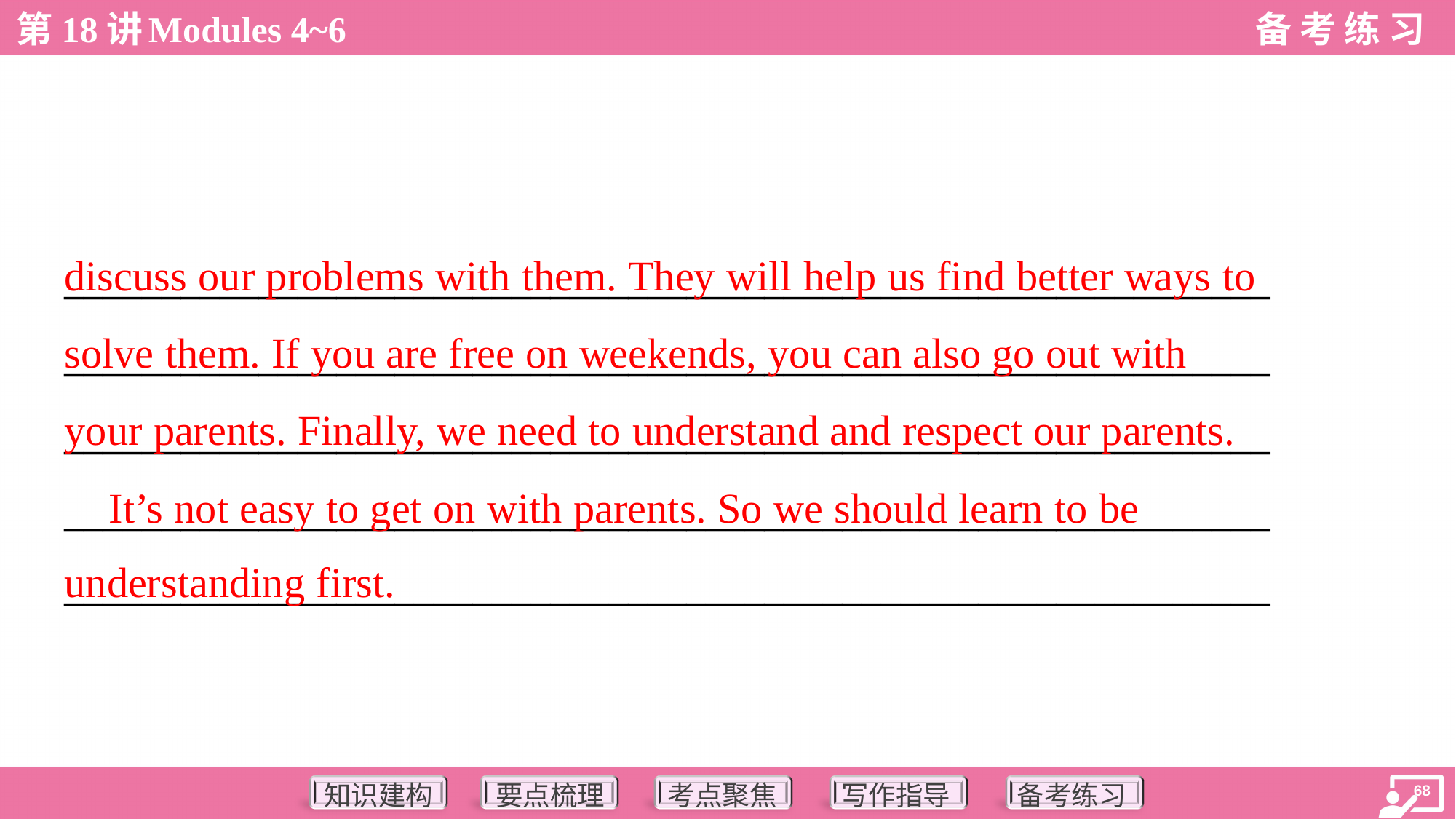

discuss our problems with them. They will help us find better ways to
solve them. If you are free on weekends, you can also go out with
your parents. Finally, we need to understand and respect our parents.
    It’s not easy to get on with parents. So we should learn to be
understanding first.
______________________________________________________________
______________________________________________________________
______________________________________________________________
______________________________________________________________
______________________________________________________________